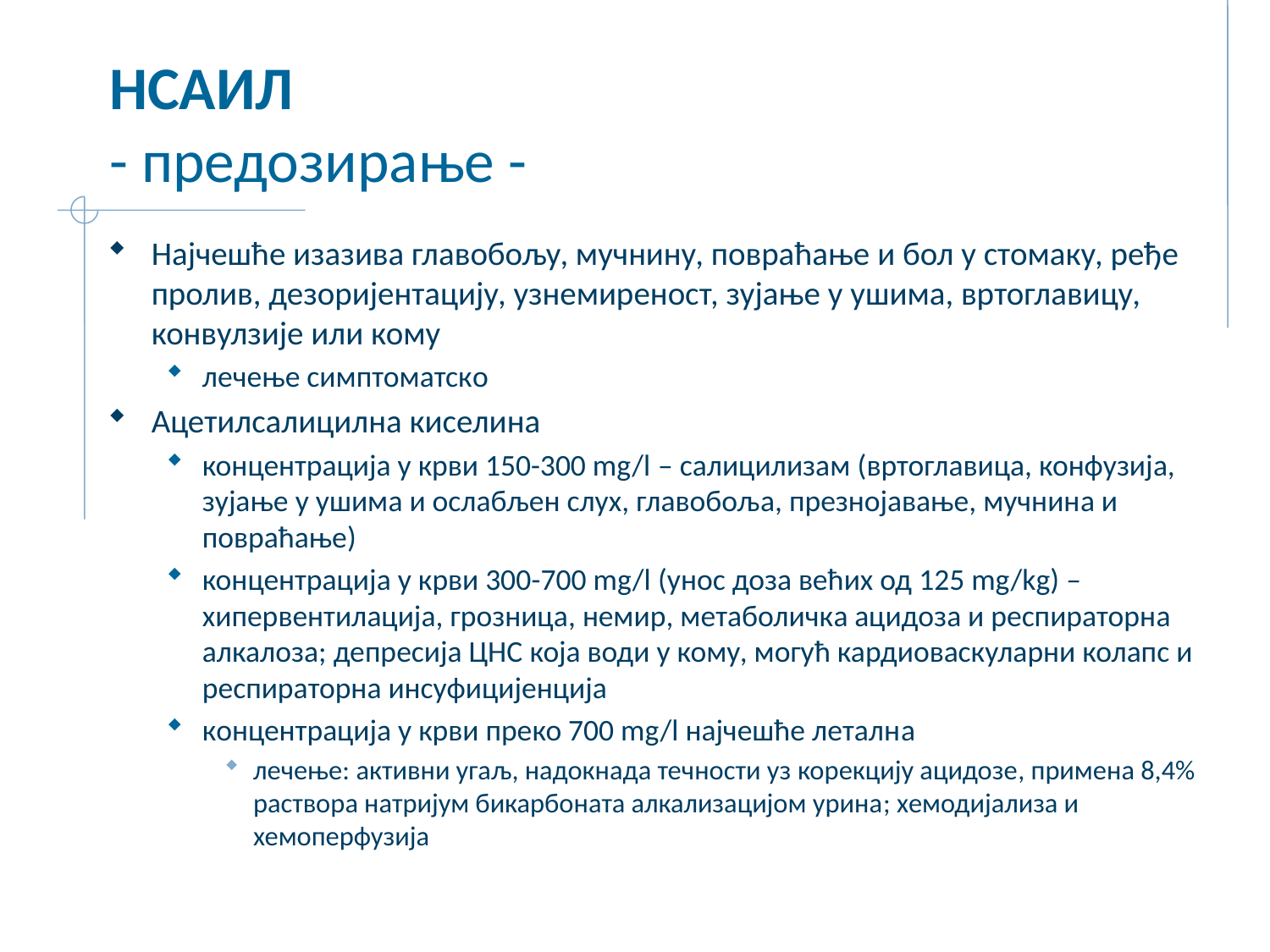

# НСАИЛ - предозирање -
Најчешће изазива главобољу, мучнину, повраћање и бол у стомаку, ређе пролив, дезоријентацију, узнемиреност, зујање у ушима, вртоглавицу, конвулзије или кому
лечење симптоматско
Ацетилсалицилна киселина
концентрација у крви 150-300 mg/l – салицилизам (вртоглавица, конфузија, зујање у ушима и ослабљен слух, главобоља, презнојавање, мучнина и повраћање)
концентрација у крви 300-700 mg/l (унос доза већих од 125 mg/kg) – хипервентилација, грозница, немир, метаболичка ацидоза и респираторна алкалоза; депресија ЦНС која води у кому, могућ кардиоваскуларни колапс и респираторна инсуфицијенција
концентрација у крви преко 700 mg/l најчешће летална
лечење: активни угаљ, надокнада течности уз корекцију ацидозе, примена 8,4% раствора натријум бикарбоната алкализацијом урина; хемодијализа и хемоперфузија